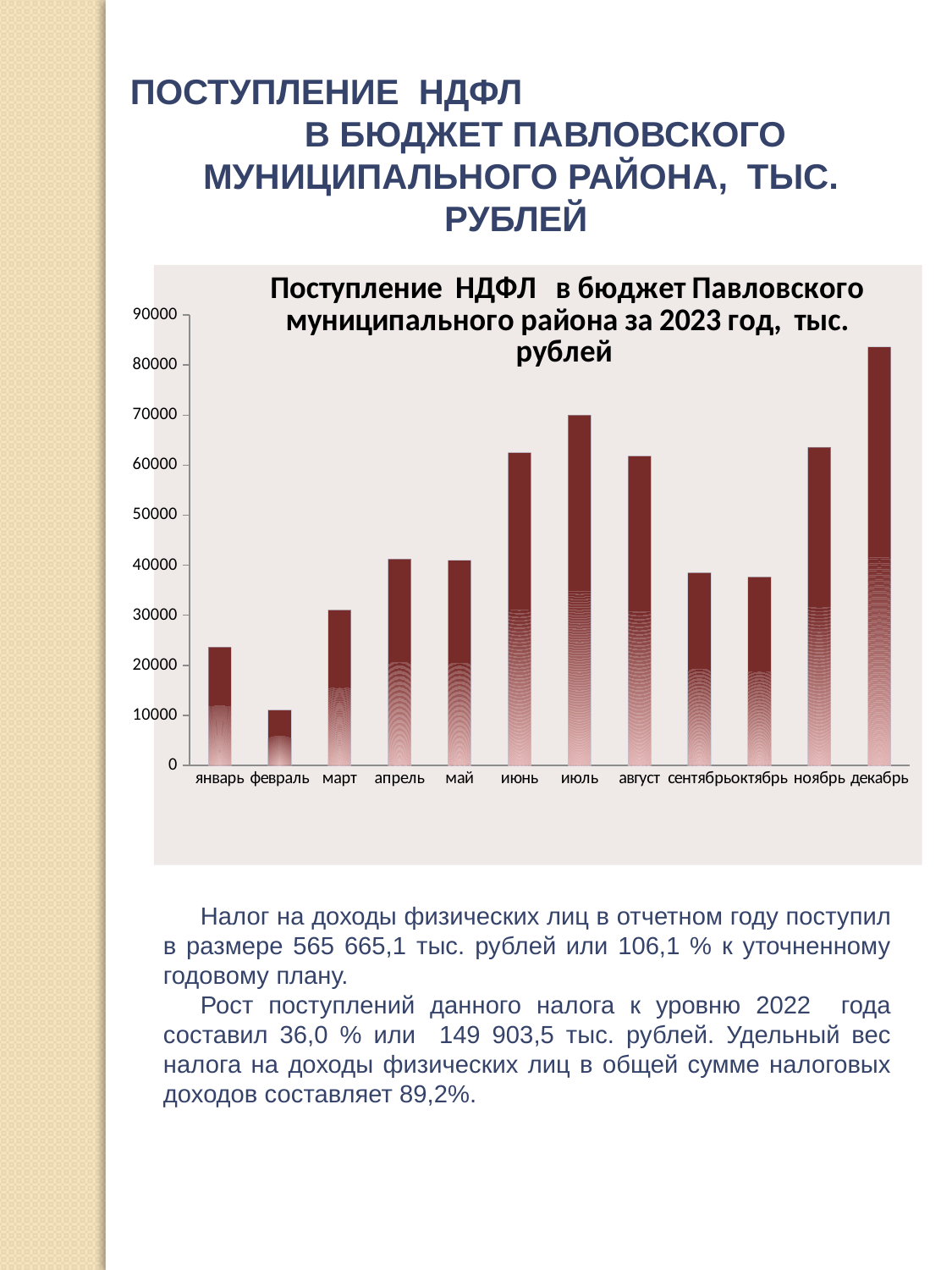

Поступление  НДФЛ                                              в бюджет Павловского муниципального района,  тыс. рублей

### Chart

| Category |
|---|

### Chart: Поступление  НДФЛ   в бюджет Павловского муниципального района за 2023 год,  тыс. рублей

| Category | 2023 |
|---|---|
| январь | 23666.0 |
| февраль | 11053.2 |
| март | 31060.9 |
| апрель | 41281.6 |
| май | 40966.7 |
| июнь | 62472.4 |
| июль | 70009.1 |
| август | 61832.8 |
| сентябрь | 38508.6 |
| октябрь | 37642.3 |
| ноябрь | 63571.6 |
| декабрь | 83599.9 |

Налог на доходы физических лиц в отчетном году поступил в размере 565 665,1 тыс. рублей или 106,1 % к уточненному годовому плану.
Рост поступлений данного налога к уровню 2022  года составил 36,0 % или  149 903,5 тыс. рублей. Удельный вес налога на доходы физических лиц в общей сумме налоговых доходов составляет 89,2%.